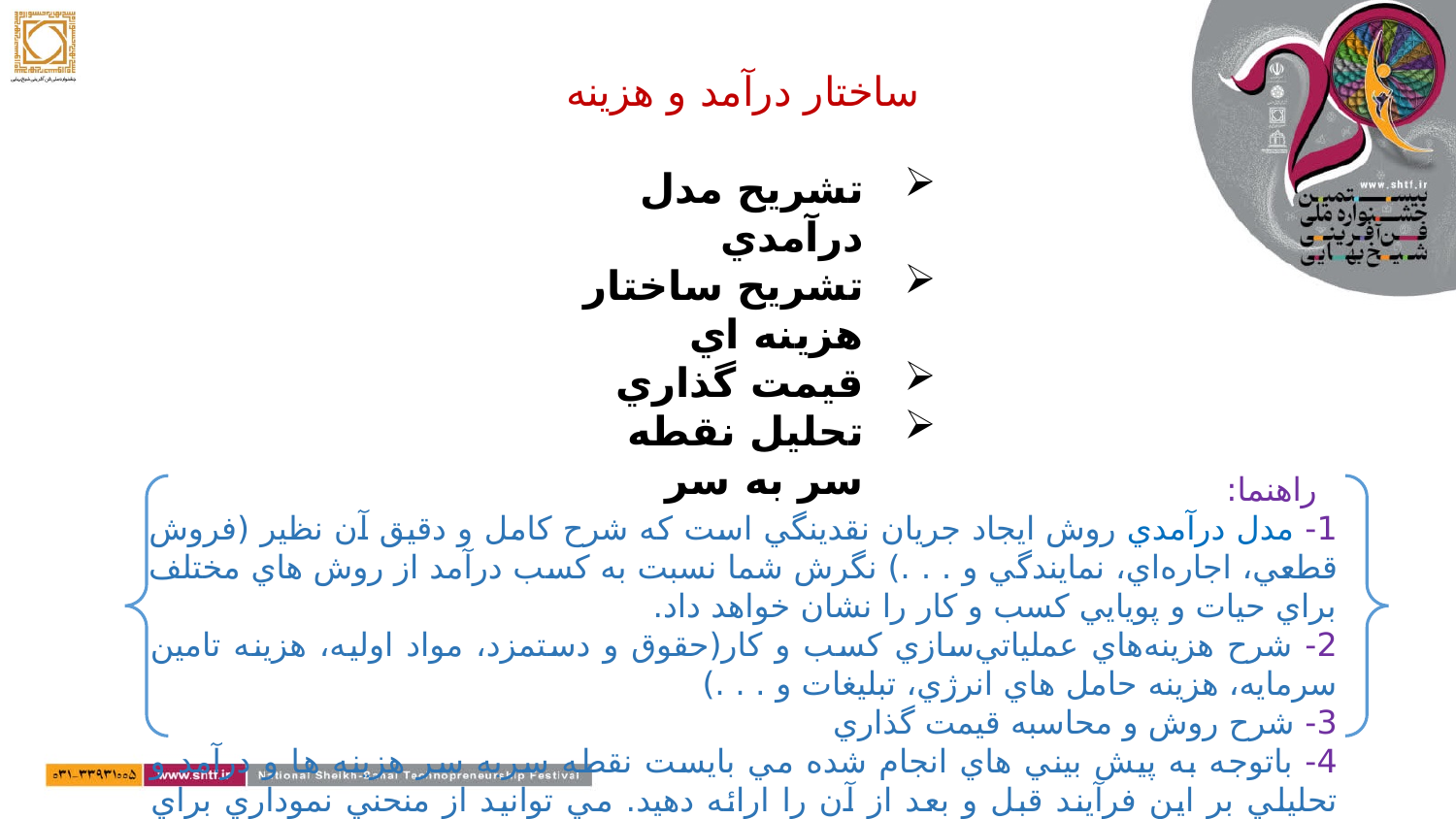

ساختار درآمد و هزينه

تشريح مدل درآمدي
تشريح ساختار هزينه اي
قيمت گذاري
تحليل نقطه سر به سر

  راهنما:
1- مدل درآمدي روش‌ ايجاد جريان نقدينگي است که شرح کامل و دقيق آن نظير (فروش قطعي، اجاره‌اي، نمايندگي و . . .) نگرش شما نسبت به کسب درآمد از روش هاي مختلف براي حيات و پويايي کسب و کار را نشان خواهد داد.
2- شرح هزينه‌هاي عملياتي‌سازي کسب و کار(حقوق و دستمزد، مواد اوليه، هزينه تامين سرمايه، هزينه‌ حامل هاي انرژي، تبليغات و . . .)
3- شرح روش و محاسبه قيمت گذاري
4- باتوجه به پيش بيني هاي انجام شده مي بايست نقطه سربه سر هزينه ها و درآمد و تحليلي بر اين فرآيند قبل و بعد از آن را ارائه دهيد. مي توانيد از منحني نموداري براي شرح اين تحليل استفاده کنيد.